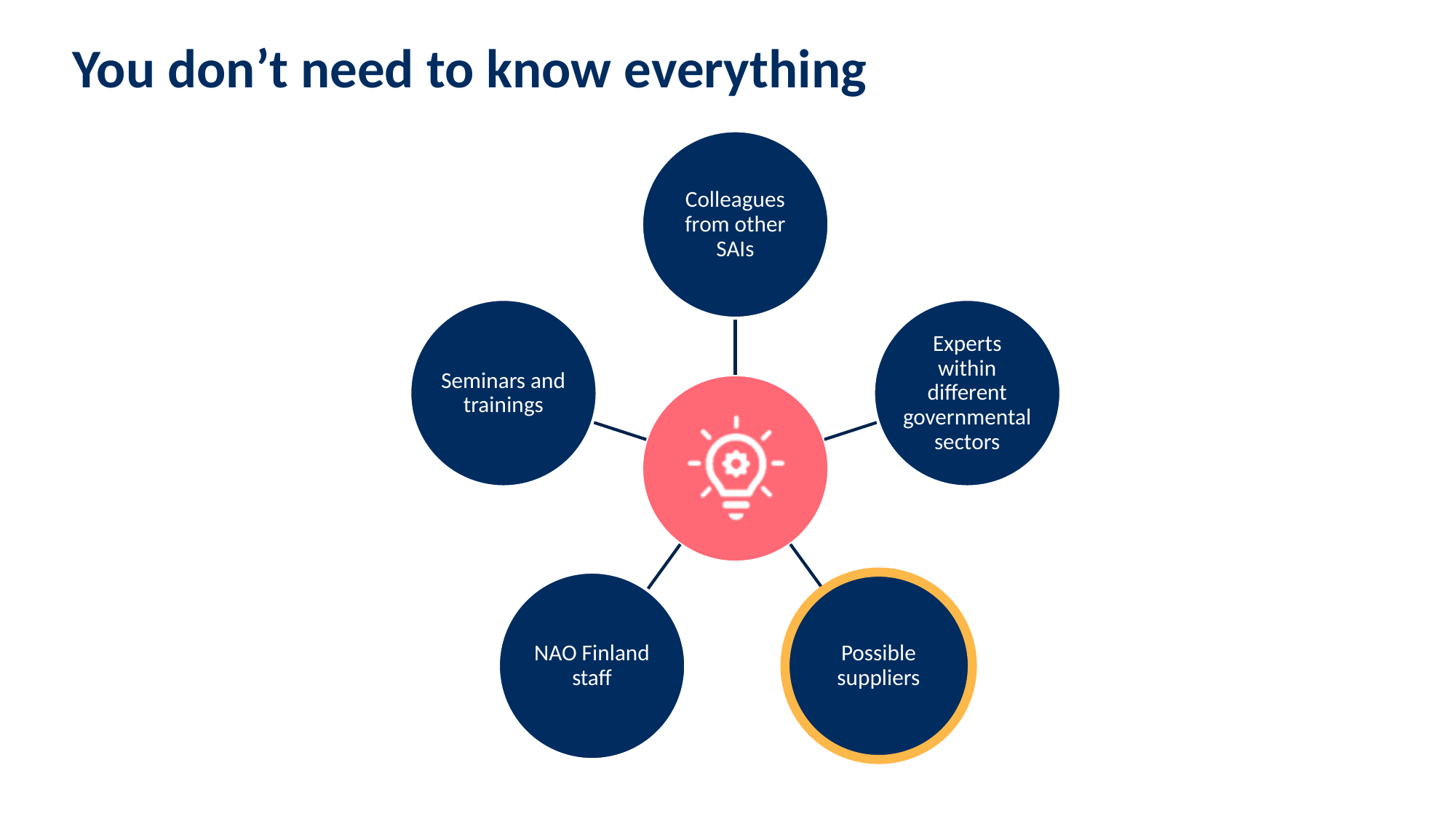

# You don’t need to know everything

Colleagues from other SAIs

Experts within different governmental sectors

Possible suppliers

NAO Finland staff

Seminars and trainings